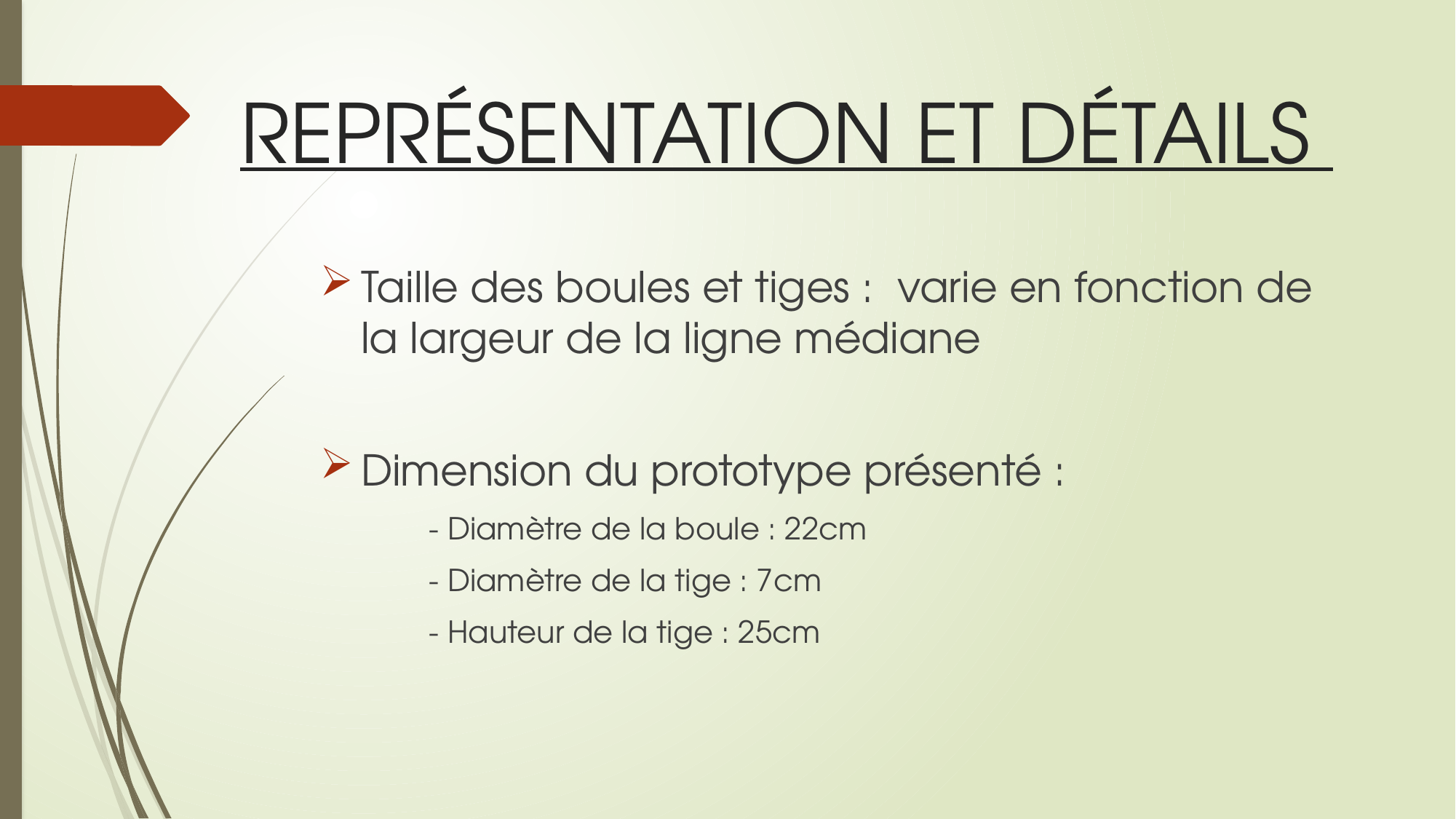

# REPRÉSENTATION ET DÉTAILS
Taille des boules et tiges :  varie en fonction de la largeur de la ligne médiane

Dimension du prototype présenté :
	- Diamètre de la boule : 22cm
	- Diamètre de la tige : 7cm
	- Hauteur de la tige : 25cm